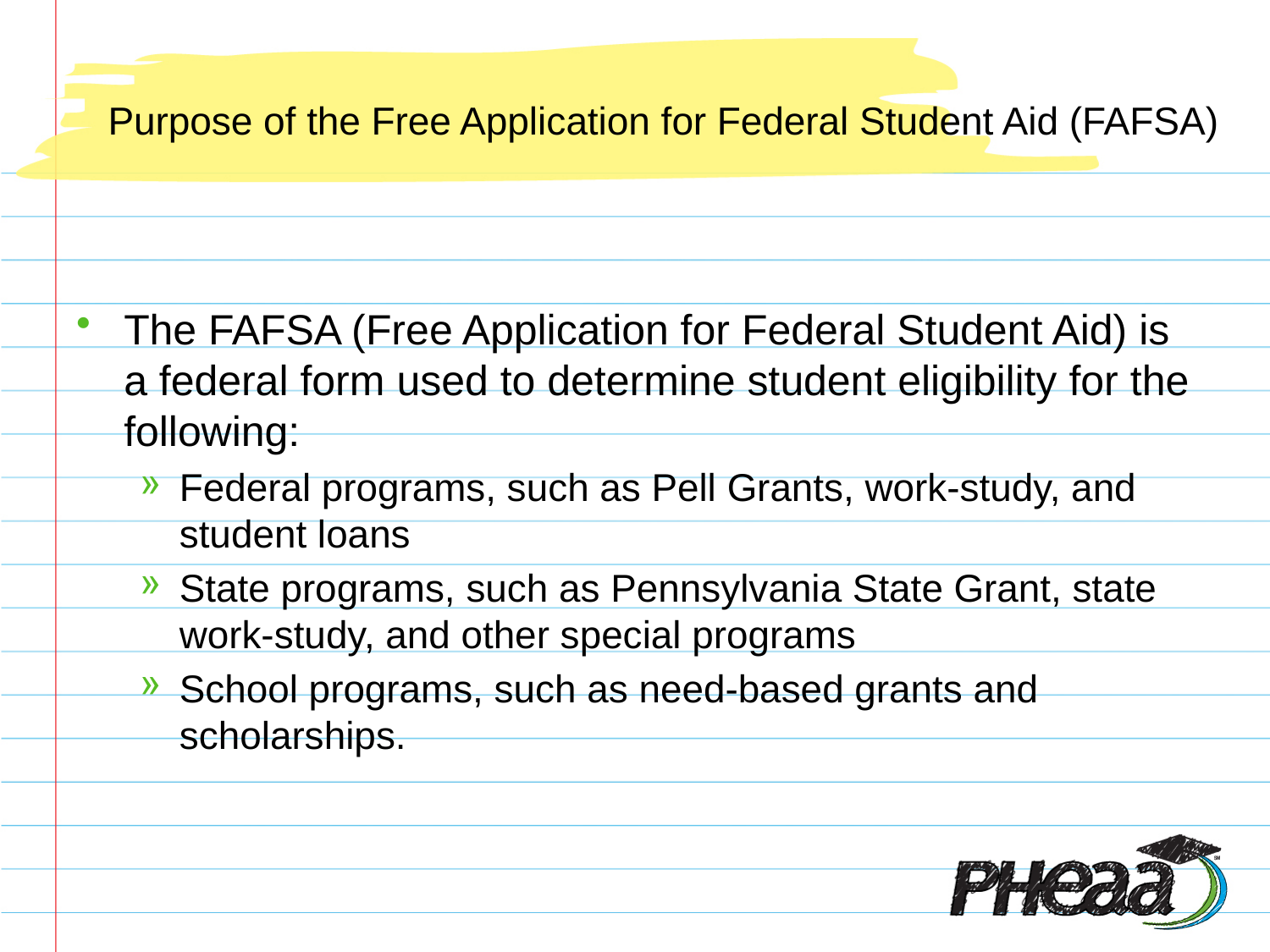

# Purpose of the Free Application for Federal Student Aid (FAFSA)
The FAFSA (Free Application for Federal Student Aid) is a federal form used to determine student eligibility for the following:
Federal programs, such as Pell Grants, work-study, and student loans
State programs, such as Pennsylvania State Grant, state work-study, and other special programs
School programs, such as need-based grants and scholarships.